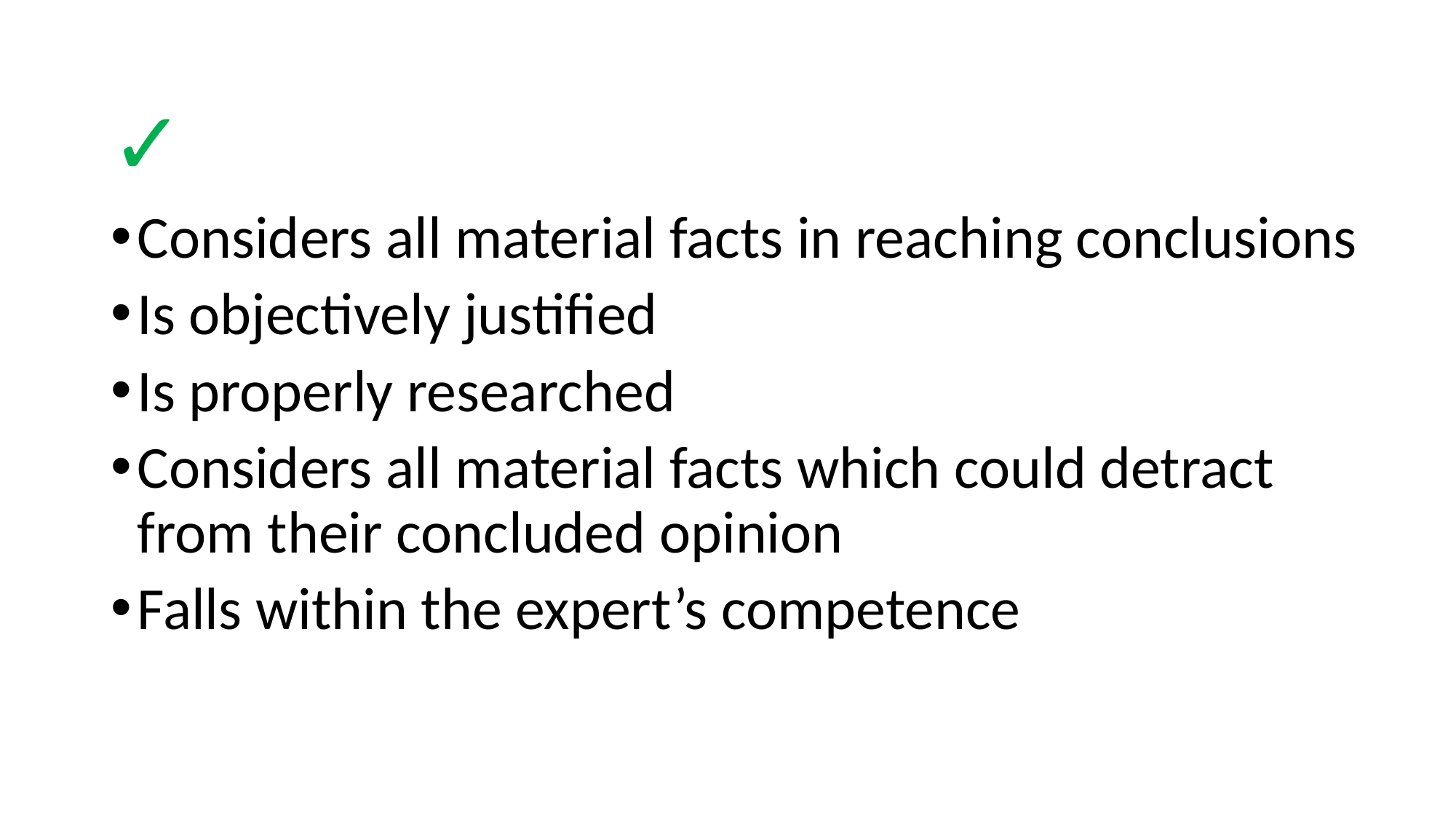

✓
Considers all material facts in reaching conclusions
Is objectively justified
Is properly researched
Considers all material facts which could detract from their concluded opinion
Falls within the expert’s competence